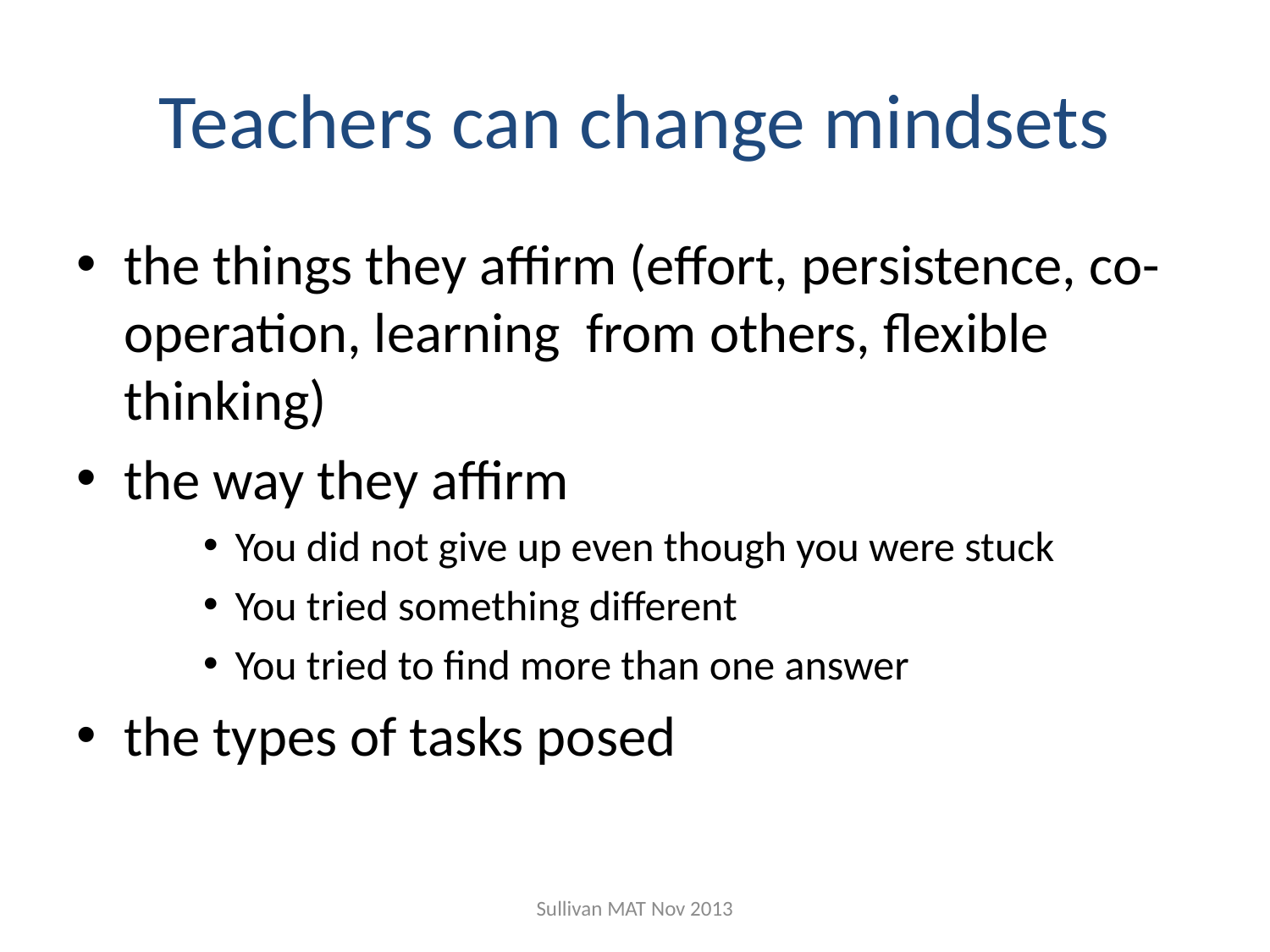

# Teachers can change mindsets
the things they affirm (effort, persistence, co-operation, learning  from others, flexible thinking)
the way they affirm
You did not give up even though you were stuck
You tried something different
You tried to find more than one answer
the types of tasks posed

Sullivan MAT Nov 2013